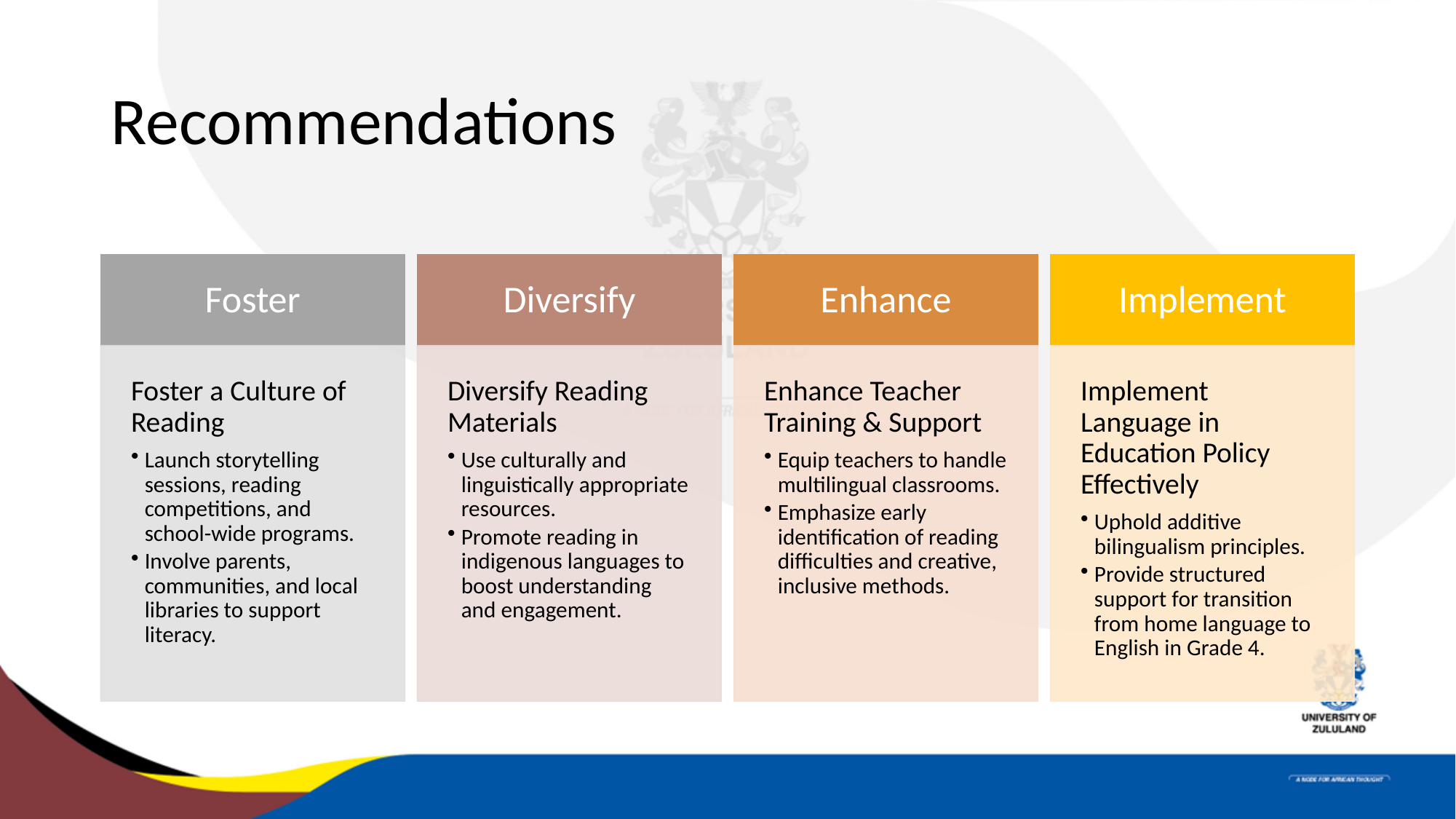

# Recommendations
Foster
Foster a Culture of Reading
Launch storytelling sessions, reading competitions, and school-wide programs.
Involve parents, communities, and local libraries to support literacy.
Diversify
Diversify Reading Materials
Use culturally and linguistically appropriate resources.
Promote reading in indigenous languages to boost understanding and engagement.
Enhance
Enhance Teacher Training & Support
Equip teachers to handle multilingual classrooms.
Emphasize early identification of reading difficulties and creative, inclusive methods.
Implement
Implement Language in Education Policy Effectively
Uphold additive bilingualism principles.
Provide structured support for transition from home language to English in Grade 4.